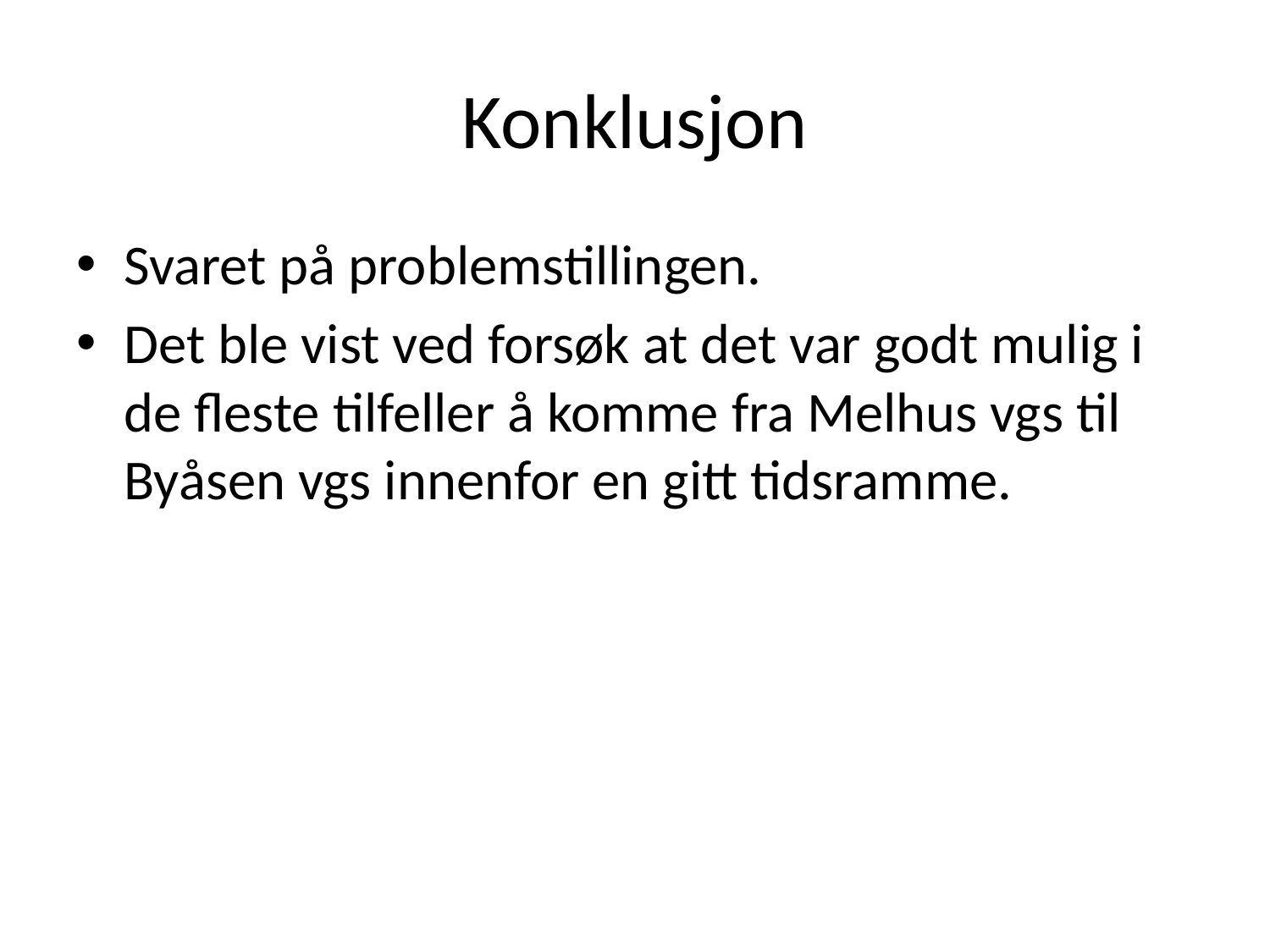

# Konklusjon
Svaret på problemstillingen.
Det ble vist ved forsøk at det var godt mulig i de fleste tilfeller å komme fra Melhus vgs til Byåsen vgs innenfor en gitt tidsramme.